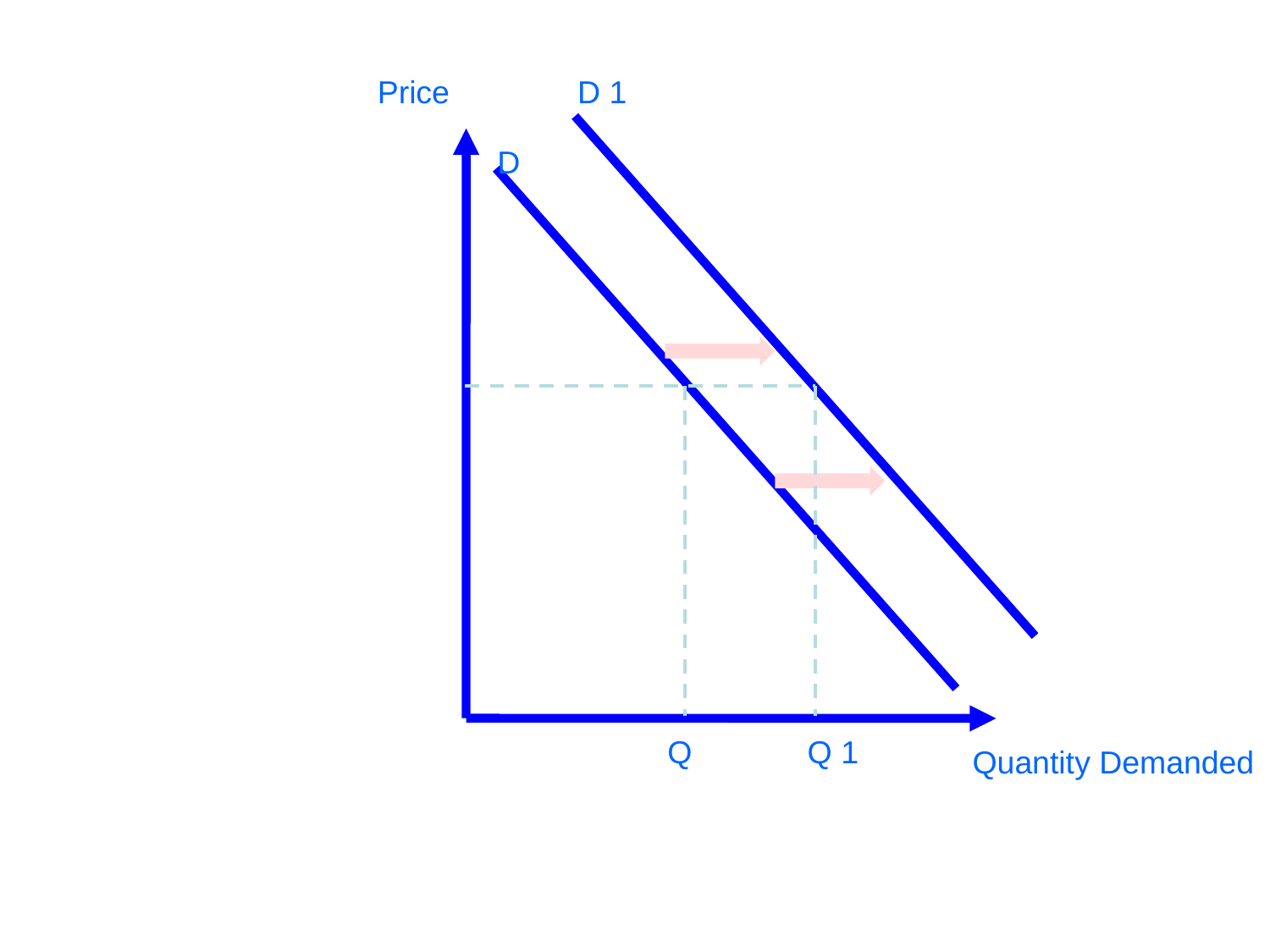

Price
D 1

D

Q
Q 1
Quantity Demanded